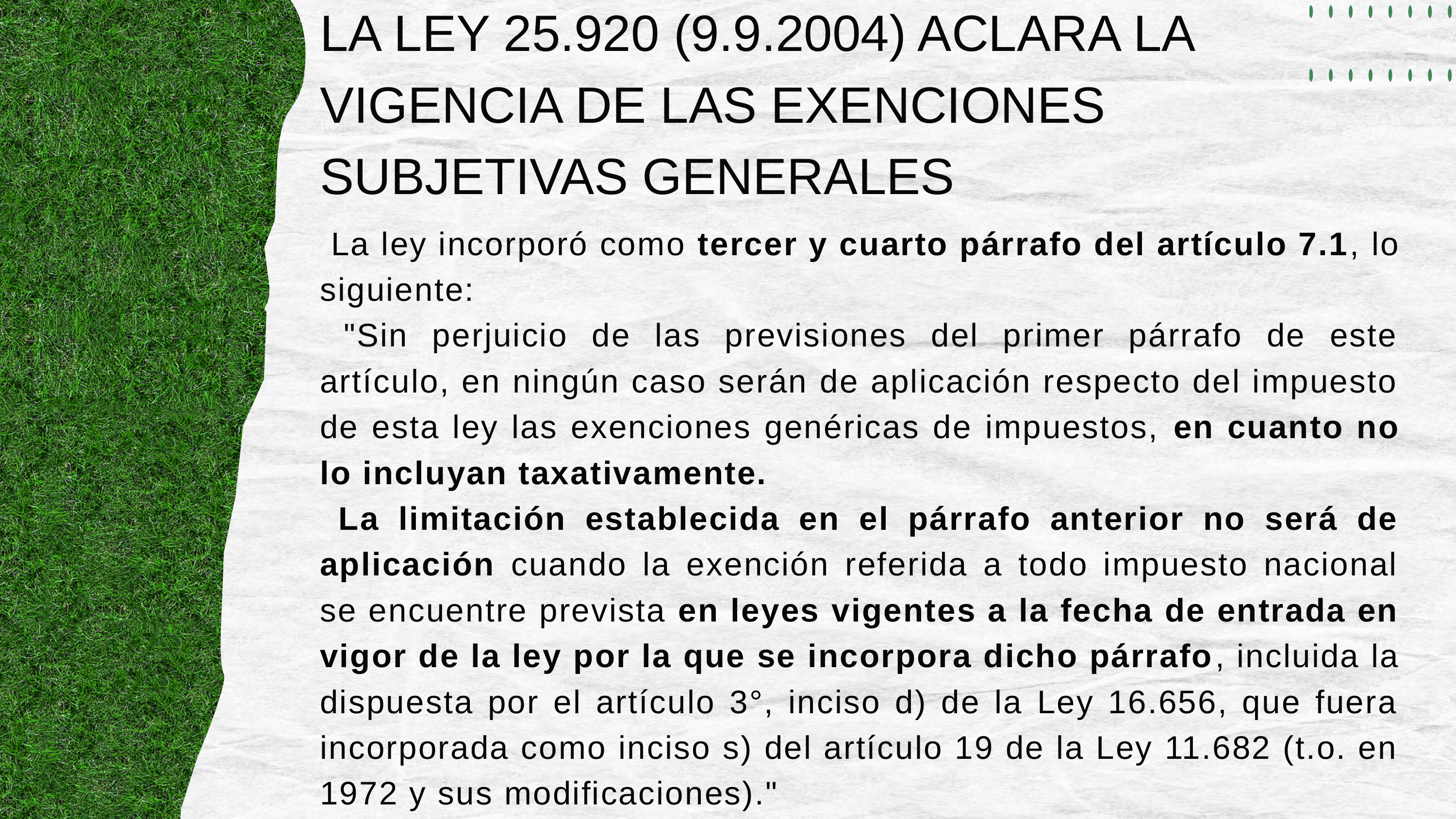

LA LEY 25.920 (9.9.2004) ACLARA LA VIGENCIA DE LAS EXENCIONES SUBJETIVAS GENERALES
 La ley incorporó como tercer y cuarto párrafo del artículo 7.1, lo siguiente:
 "Sin perjuicio de las previsiones del primer párrafo de este artículo, en ningún caso serán de aplicación respecto del impuesto de esta ley las exenciones genéricas de impuestos, en cuanto no lo incluyan taxativamente.
 La limitación establecida en el párrafo anterior no será de aplicación cuando la exención referida a todo impuesto nacional se encuentre prevista en leyes vigentes a la fecha de entrada en vigor de la ley por la que se incorpora dicho párrafo, incluida la dispuesta por el artículo 3°, inciso d) de la Ley 16.656, que fuera incorporada como inciso s) del artículo 19 de la Ley 11.682 (t.o. en 1972 y sus modificaciones)."